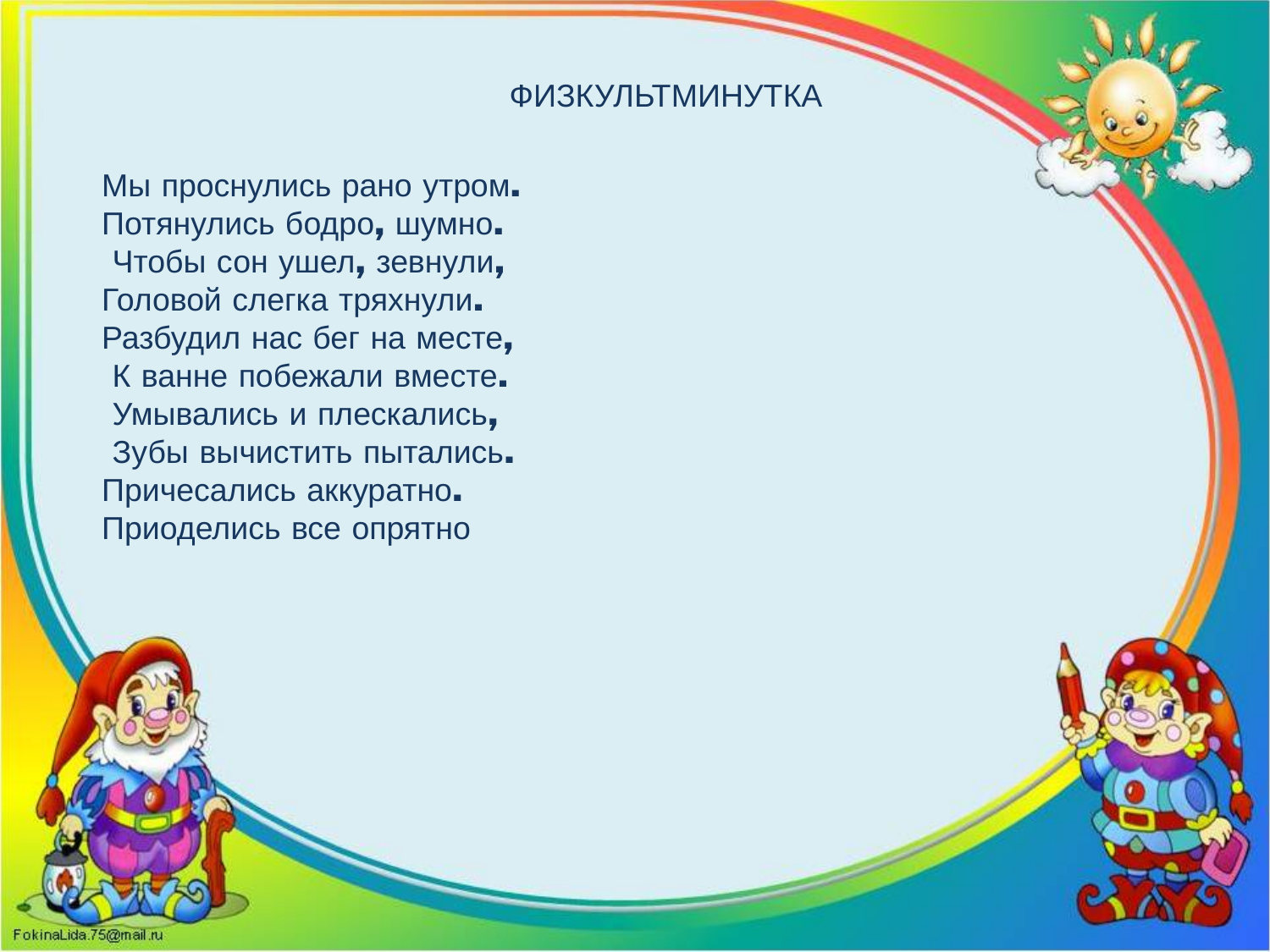

ФИЗКУЛЬТМИНУТКА
Мы проснулись рано утром.
Потянулись бодро, шумно.
 Чтобы сон ушел, зевнули,
Головой слегка тряхнули.
Разбудил нас бег на месте,
 К ванне побежали вместе.
 Умывались и плескались,
 Зубы вычистить пытались.
Причесались аккуратно.
Приоделись все опрятно